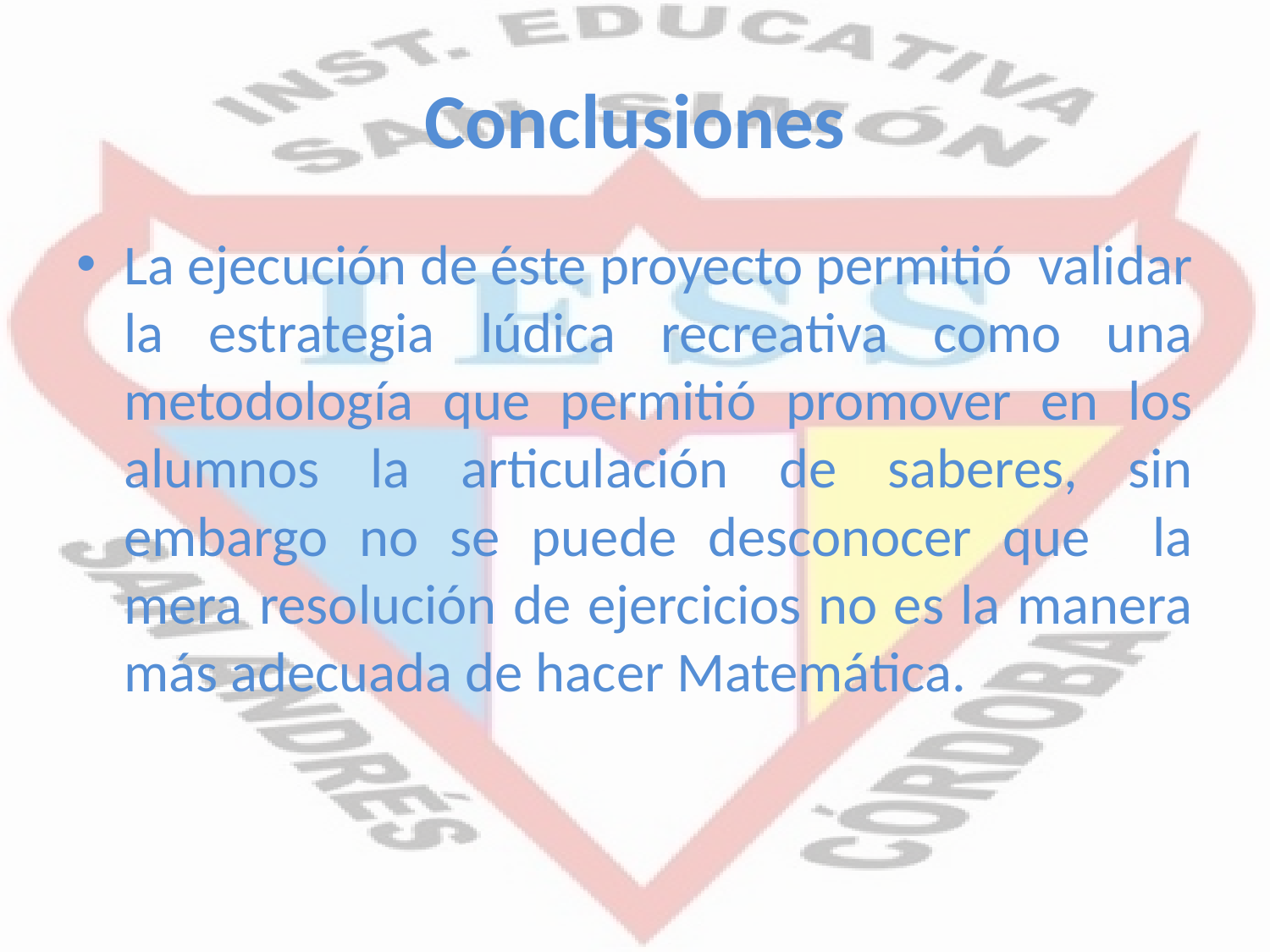

# Conclusiones
La ejecución de éste proyecto permitió  validar la estrategia lúdica recreativa como una metodología que permitió promover en los alumnos la articulación de saberes, sin embargo no se puede desconocer que  la mera resolución de ejercicios no es la manera más adecuada de hacer Matemática.